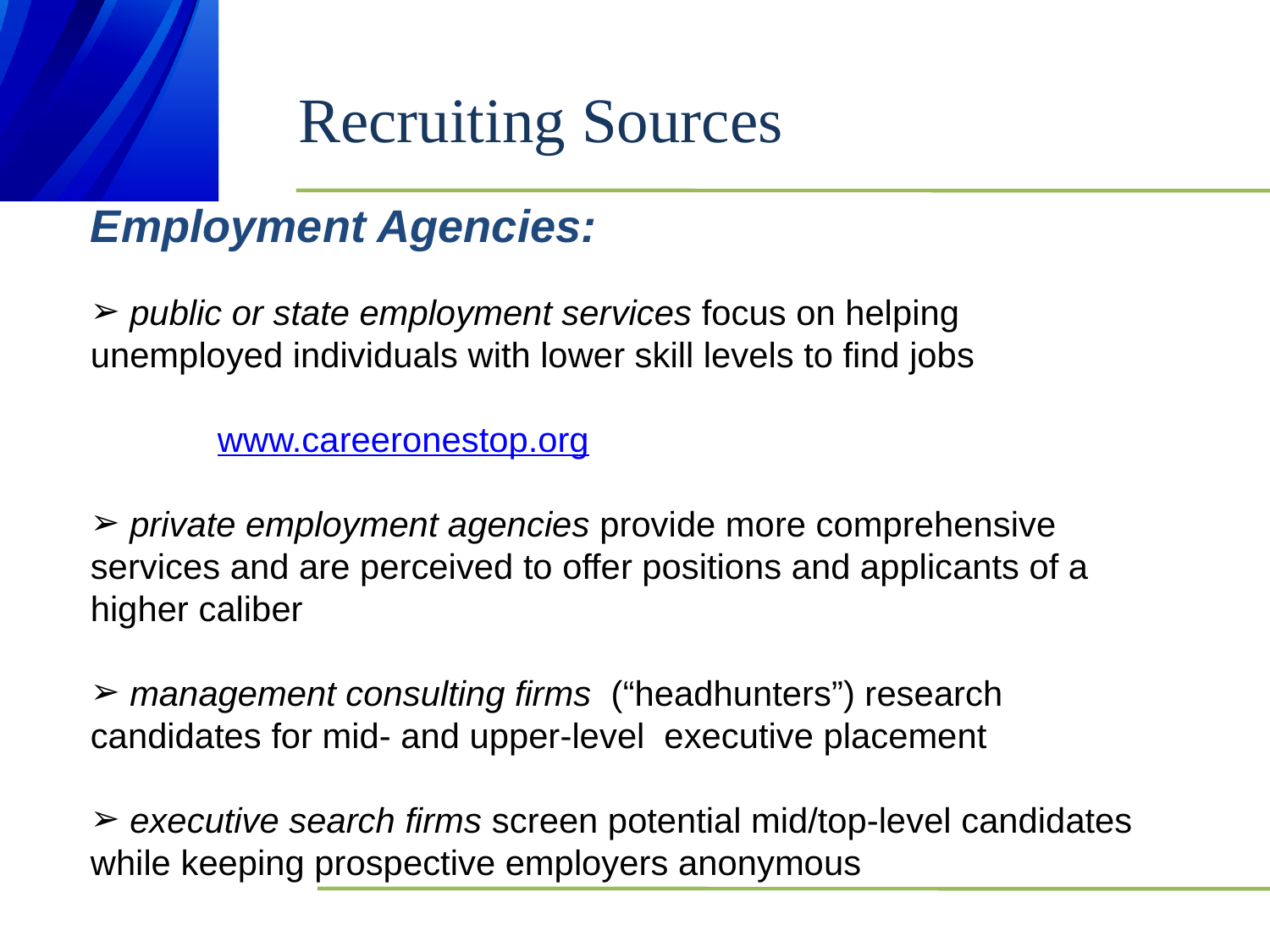

# Recruiting Sources
Employment Agencies:

 public or state employment services focus on helping unemployed individuals with lower skill levels to find jobs

	www.careeronestop.org

 private employment agencies provide more comprehensive services and are perceived to offer positions and applicants of a higher caliber

 management consulting firms  (“headhunters”) research candidates for mid- and upper-level  executive placement

 executive search firms screen potential mid/top-level candidates while keeping prospective employers anonymous